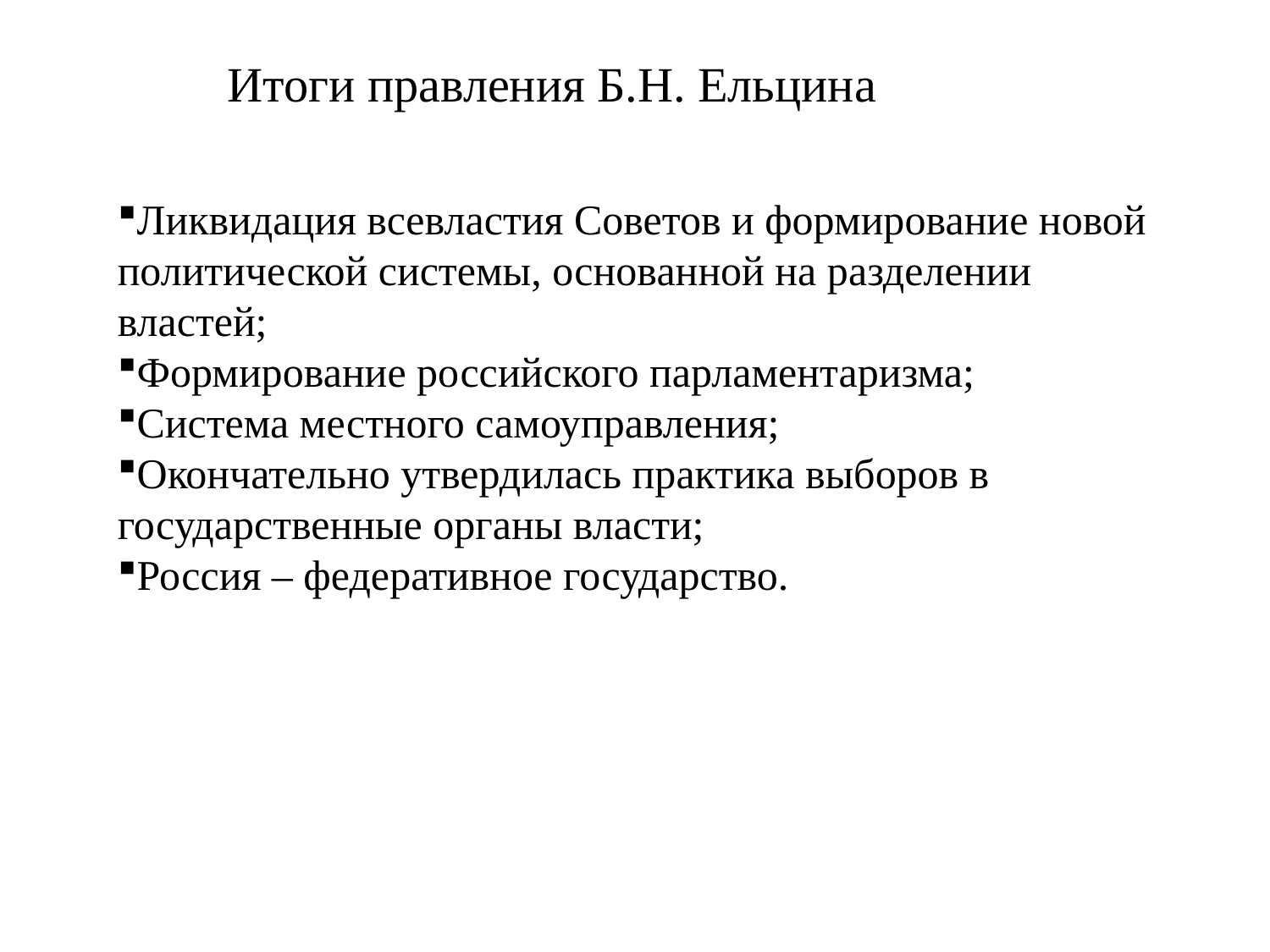

Итоги правления Б.Н. Ельцина
Ликвидация всевластия Советов и формирование новой политической системы, основанной на разделении властей;
Формирование российского парламентаризма;
Система местного самоуправления;
Окончательно утвердилась практика выборов в государственные органы власти;
Россия – федеративное государство.